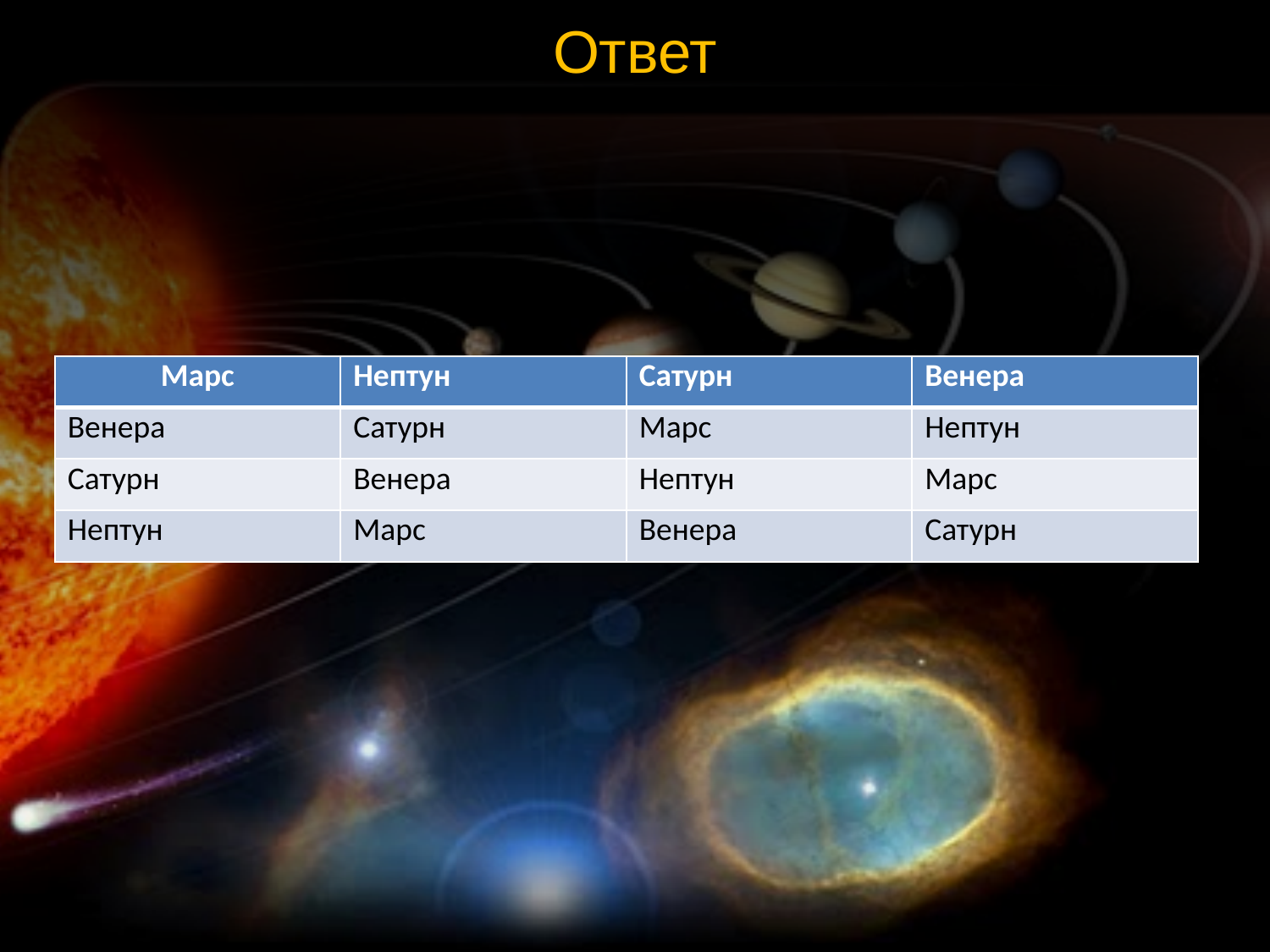

# Ответ
| Марс | Нептун | Сатурн | Венера |
| --- | --- | --- | --- |
| Венера | Сатурн | Марс | Нептун |
| Сатурн | Венера | Нептун | Марс |
| Нептун | Марс | Венера | Сатурн |